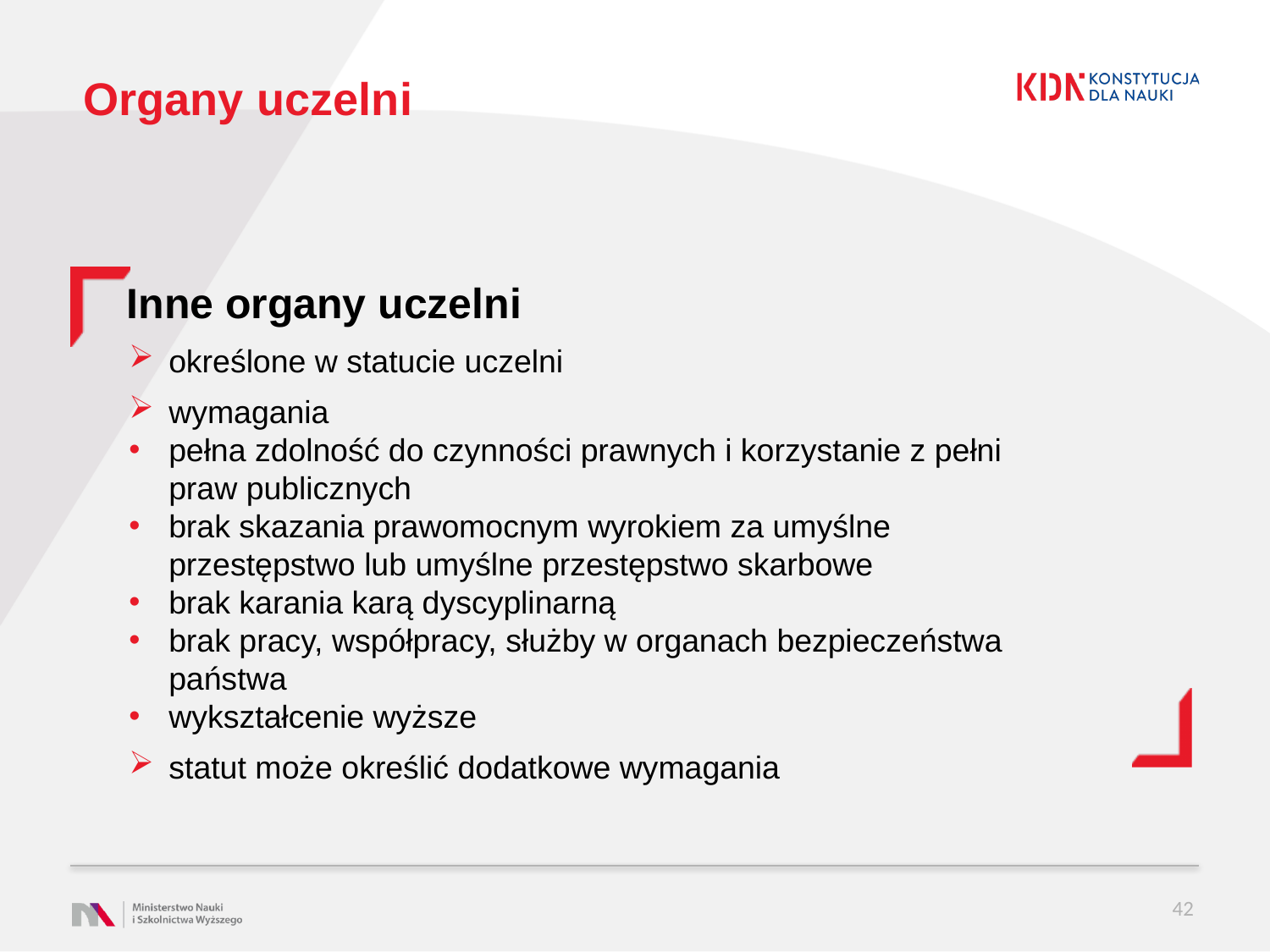

# Organy uczelni
Inne organy uczelni
określone w statucie uczelni

wymagania
pełna zdolność do czynności prawnych i korzystanie z pełni praw publicznych
brak skazania prawomocnym wyrokiem za umyślne przestępstwo lub umyślne przestępstwo skarbowe
brak karania karą dyscyplinarną
brak pracy, współpracy, służby w organach bezpieczeństwa państwa
wykształcenie wyższe

statut może określić dodatkowe wymagania
42